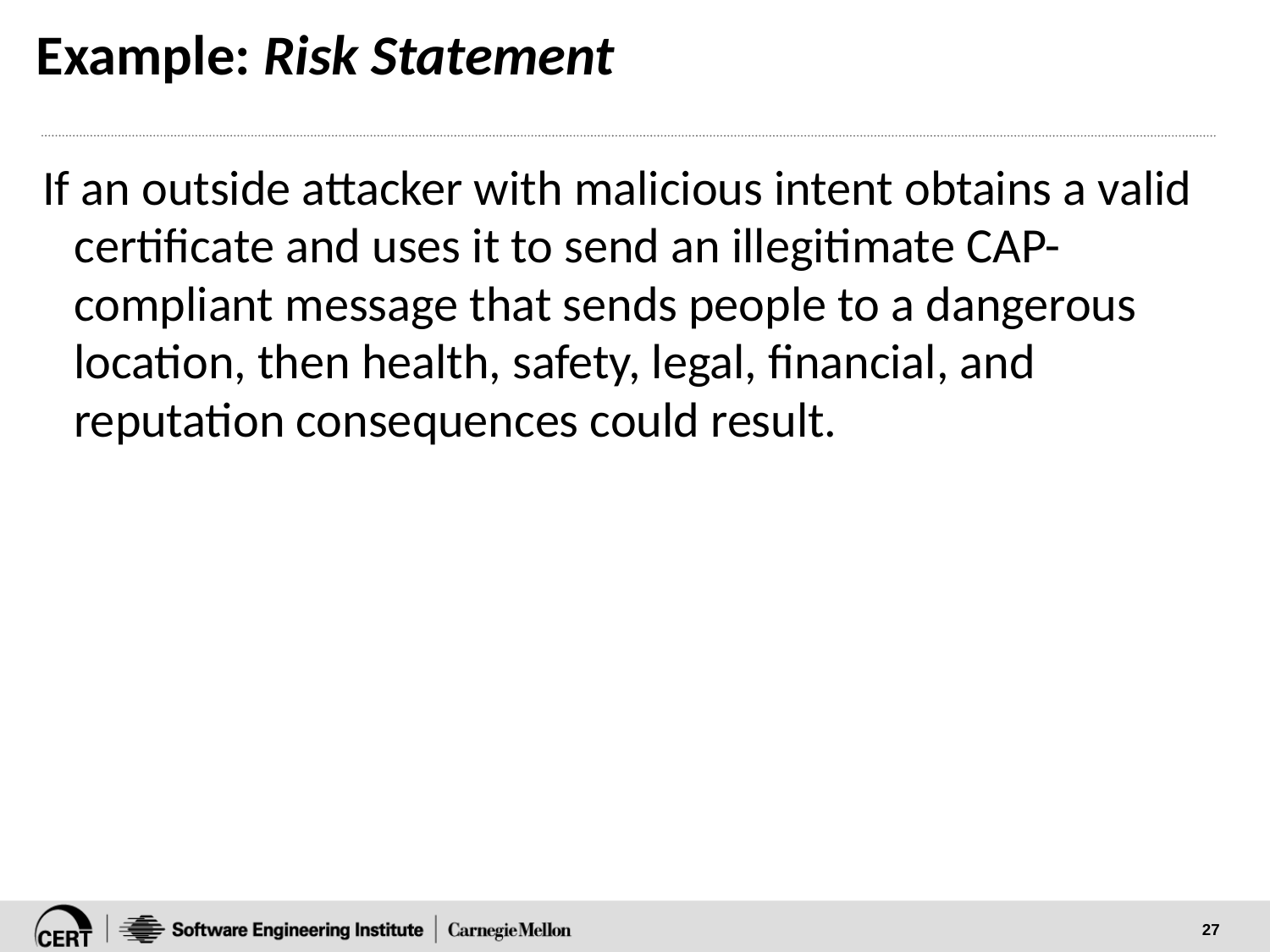

# Example: Risk Statement
If an outside attacker with malicious intent obtains a valid certificate and uses it to send an illegitimate CAP-compliant message that sends people to a dangerous location, then health, safety, legal, financial, and reputation consequences could result.